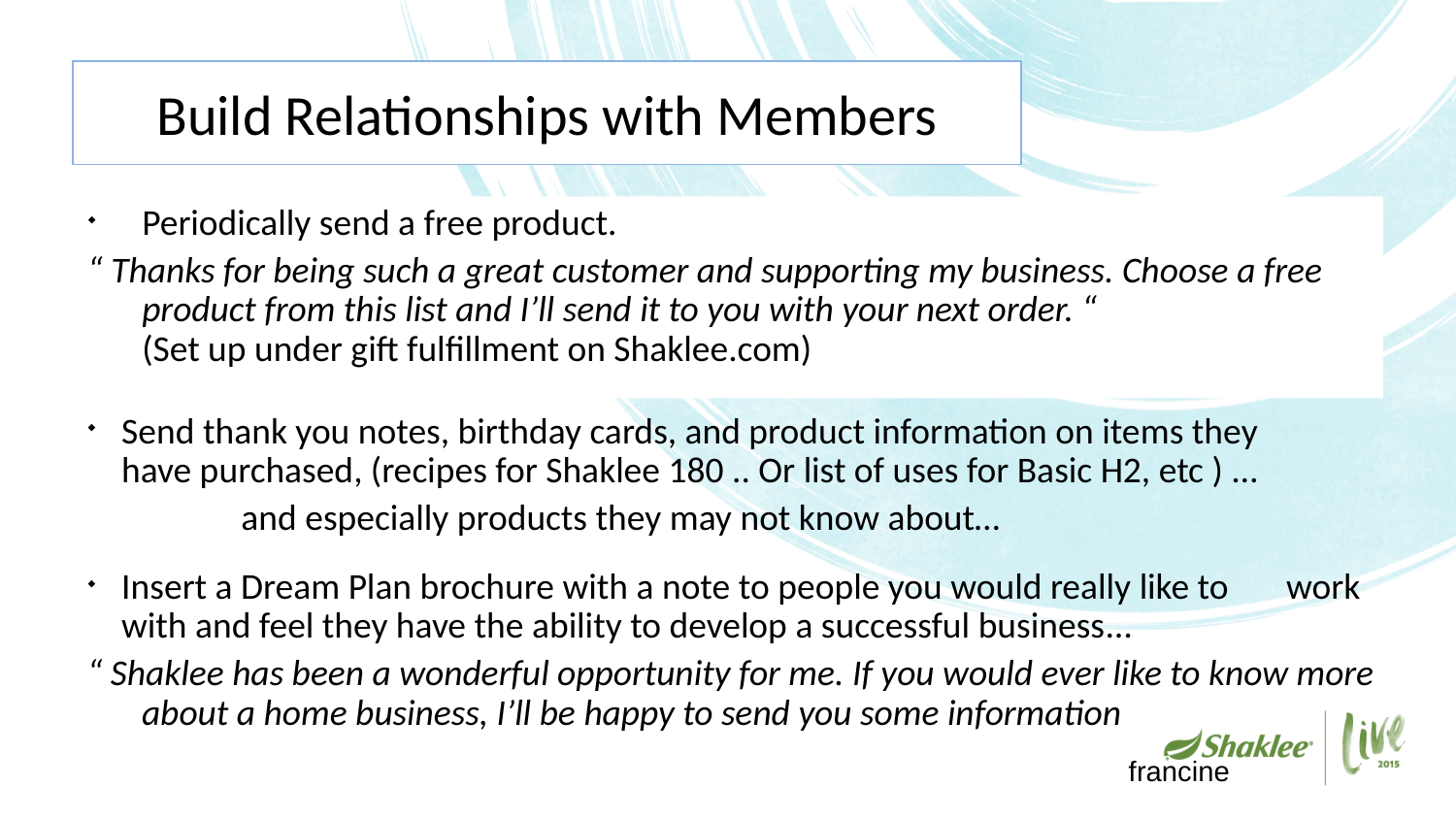

# Build Relationships with Members
Periodically send a free product.
“ Thanks for being such a great customer and supporting my business. Choose a free product from this list and I’ll send it to you with your next order. “ 		 (Set up under gift fulfillment on Shaklee.com)
Send thank you notes, birthday cards, and product information on items they      have purchased, (recipes for Shaklee 180 .. Or list of uses for Basic H2, etc ) …
	 and especially products they may not know about…
Insert a Dream Plan brochure with a note to people you would really like to 	work with and feel they have the ability to develop a successful business…
“ Shaklee has been a wonderful opportunity for me. If you would ever like to know more about a home business, I’ll be happy to send you some information
francine